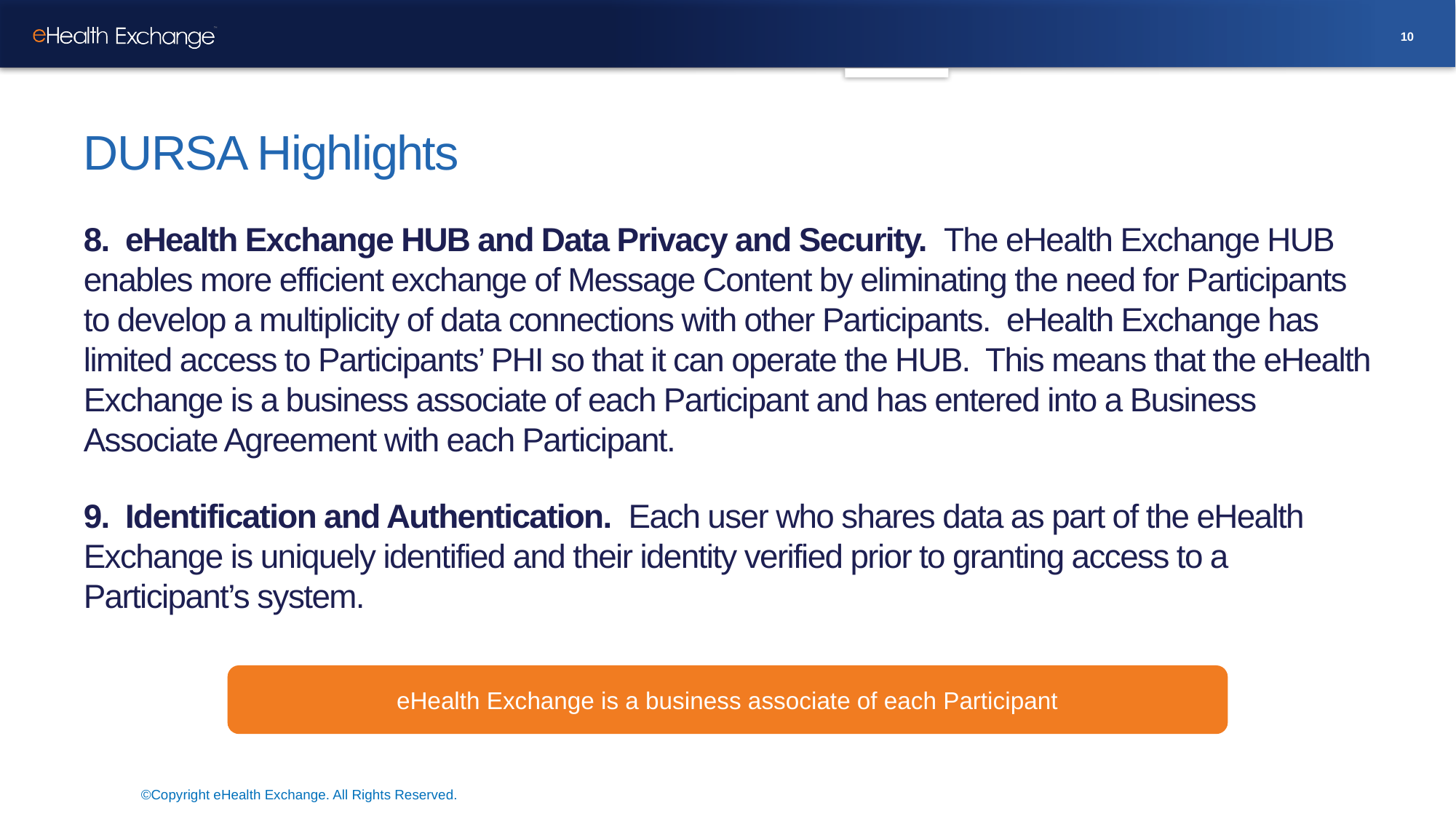

10
# DURSA Highlights
8.  eHealth Exchange HUB and Data Privacy and Security.  The eHealth Exchange HUB enables more efficient exchange of Message Content by eliminating the need for Participants to develop a multiplicity of data connections with other Participants.  eHealth Exchange has limited access to Participants’ PHI so that it can operate the HUB.  This means that the eHealth Exchange is a business associate of each Participant and has entered into a Business Associate Agreement with each Participant.

9.  Identification and Authentication.  Each user who shares data as part of the eHealth Exchange is uniquely identified and their identity verified prior to granting access to a Participant’s system.

eHealth Exchange is a business associate of each Participant
©Copyright eHealth Exchange. All Rights Reserved.